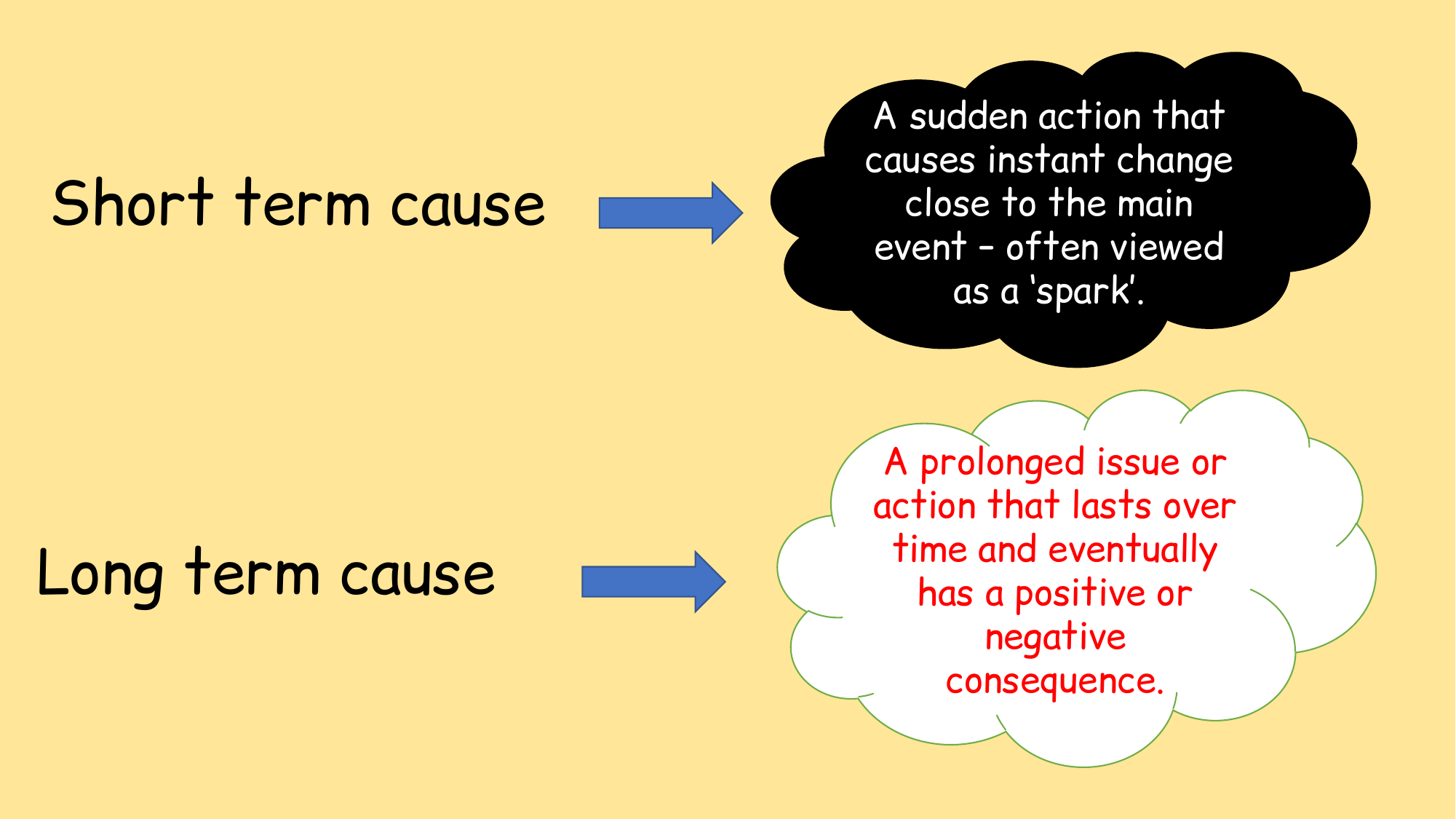

A sudden action that causes instant change close to the main event – often viewed as a ‘spark’.
Short term cause

A prolonged issue or action that lasts over time and eventually has a positive or negative consequence.
Long term cause